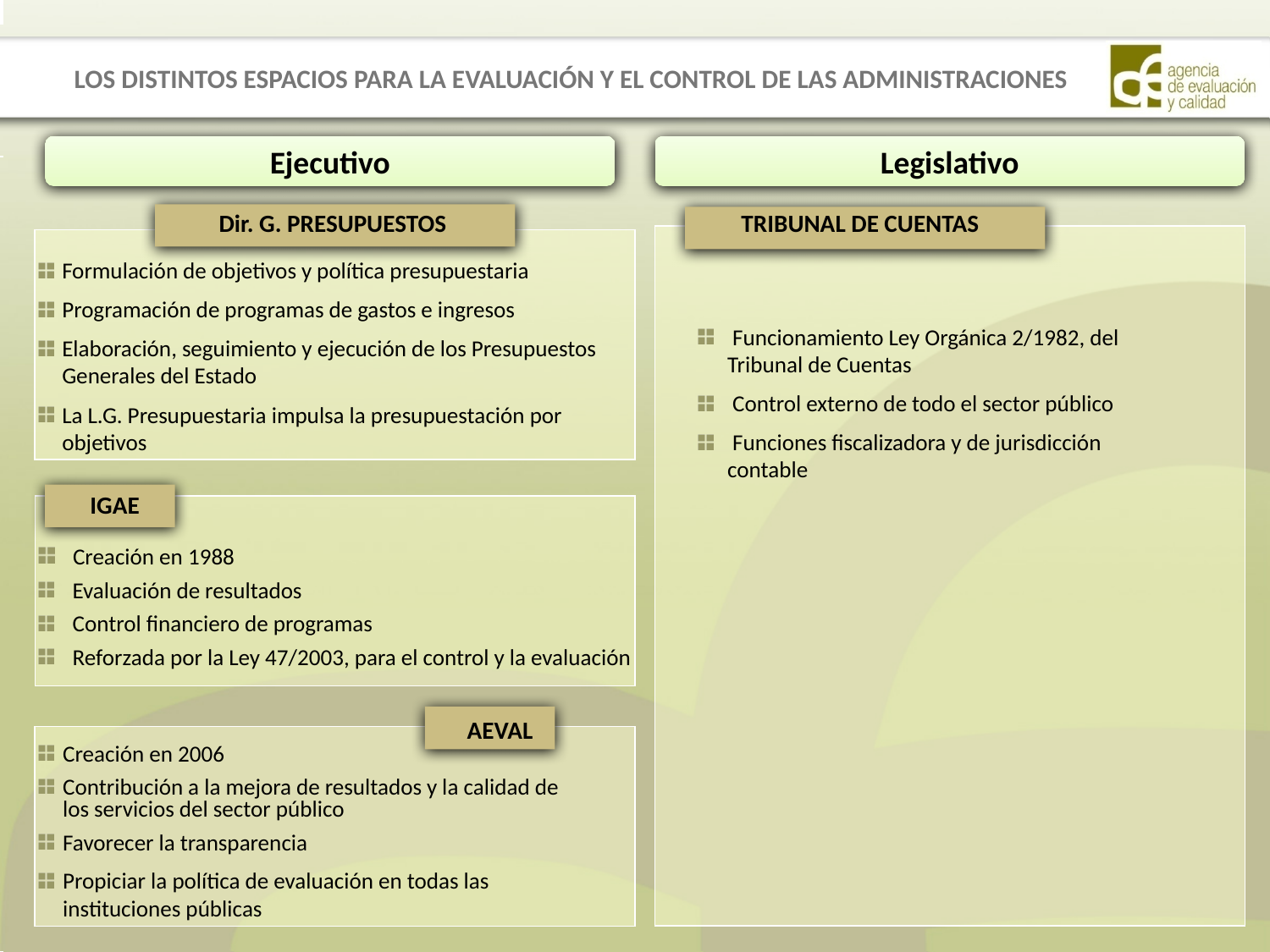

LOS DISTINTOS ESPACIOS PARA LA EVALUACIÓN Y EL CONTROL DE LAS ADMINISTRACIONES
Ejecutivo
Legislativo
Dir. G. PRESUPUESTOS

TRIBUNAL DE CUENTAS

Formulación de objetivos y política presupuestaria
Programación de programas de gastos e ingresos
Elaboración, seguimiento y ejecución de los Presupuestos Generales del Estado
La L.G. Presupuestaria impulsa la presupuestación por objetivos
 Funcionamiento Ley Orgánica 2/1982, del Tribunal de Cuentas
 Control externo de todo el sector público
 Funciones fiscalizadora y de jurisdicción contable
IGAE

 Creación en 1988
 Evaluación de resultados
 Control financiero de programas
 Reforzada por la Ley 47/2003, para el control y la evaluación

AEVAL

Creación en 2006
Contribución a la mejora de resultados y la calidad de los servicios del sector público
Favorecer la transparencia
Propiciar la política de evaluación en todas las instituciones públicas